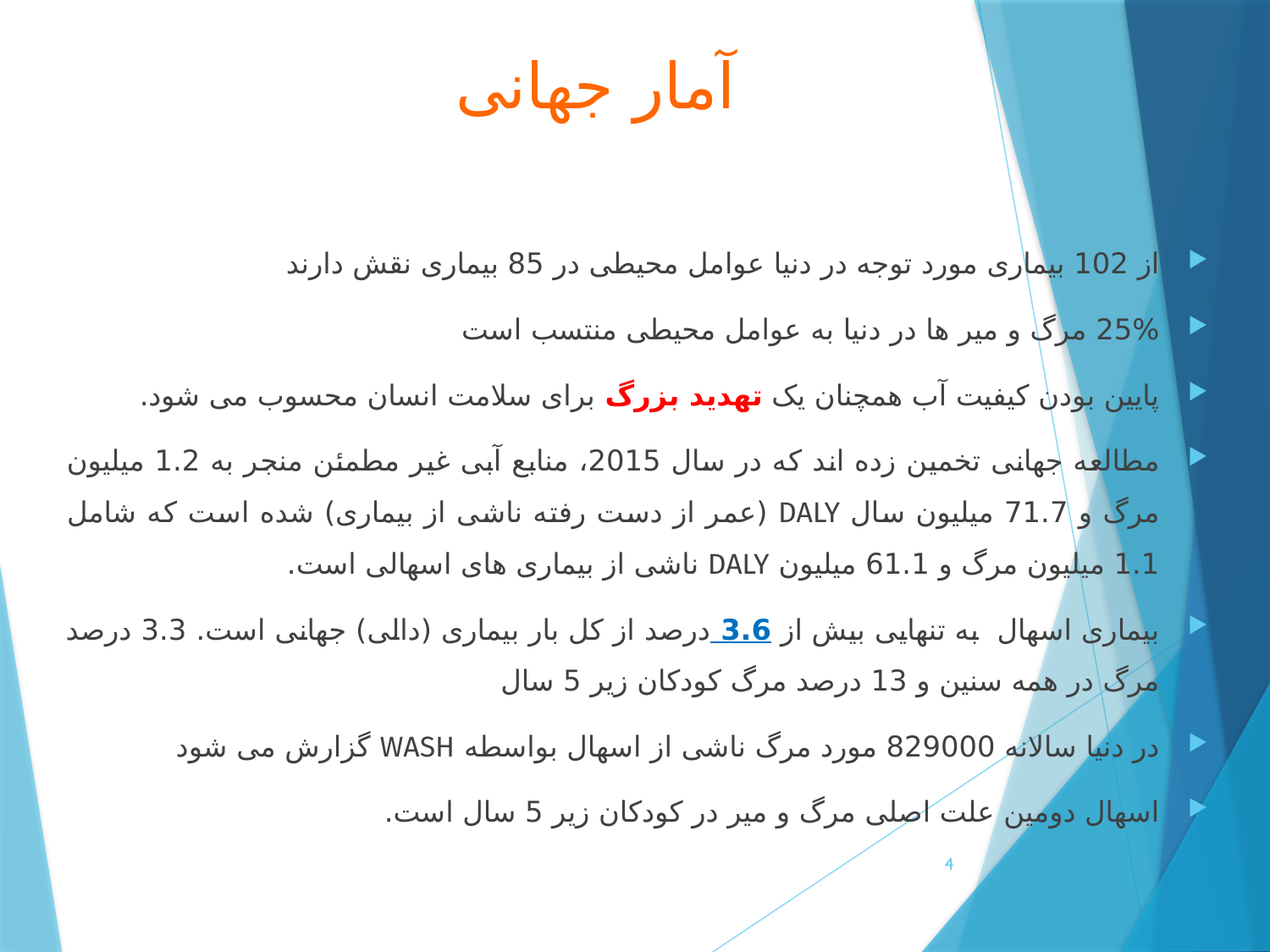

# آمار جهانی
از 102 بیماری مورد توجه در دنیا عوامل محیطی در 85 بیماری نقش دارند
25% مرگ و میر ها در دنیا به عوامل محیطی منتسب است
پایین بودن کیفیت آب همچنان یک تهدید بزرگ برای سلامت انسان محسوب می شود.
مطالعه جهانی تخمین زده اند که در سال 2015، منابع آبی غیر مطمئن منجر به 1.2 میلیون مرگ و 71.7 میلیون سال DALY (عمر از دست رفته ناشی از بیماری) شده است که شامل 1.1 میلیون مرگ و 61.1 میلیون DALY ناشی از بیماری های اسهالی است.
بیماری اسهال  به تنهایی بیش از 3.6 درصد از کل بار بیماری (دالی) جهانی است. 3.3 درصد مرگ در همه سنین و 13 درصد مرگ کودکان زیر 5 سال
در دنیا سالانه 829000 مورد مرگ ناشی از اسهال بواسطه WASH گزارش می شود
اسهال دومین علت اصلی مرگ و میر در کودکان زیر 5 سال است.

4